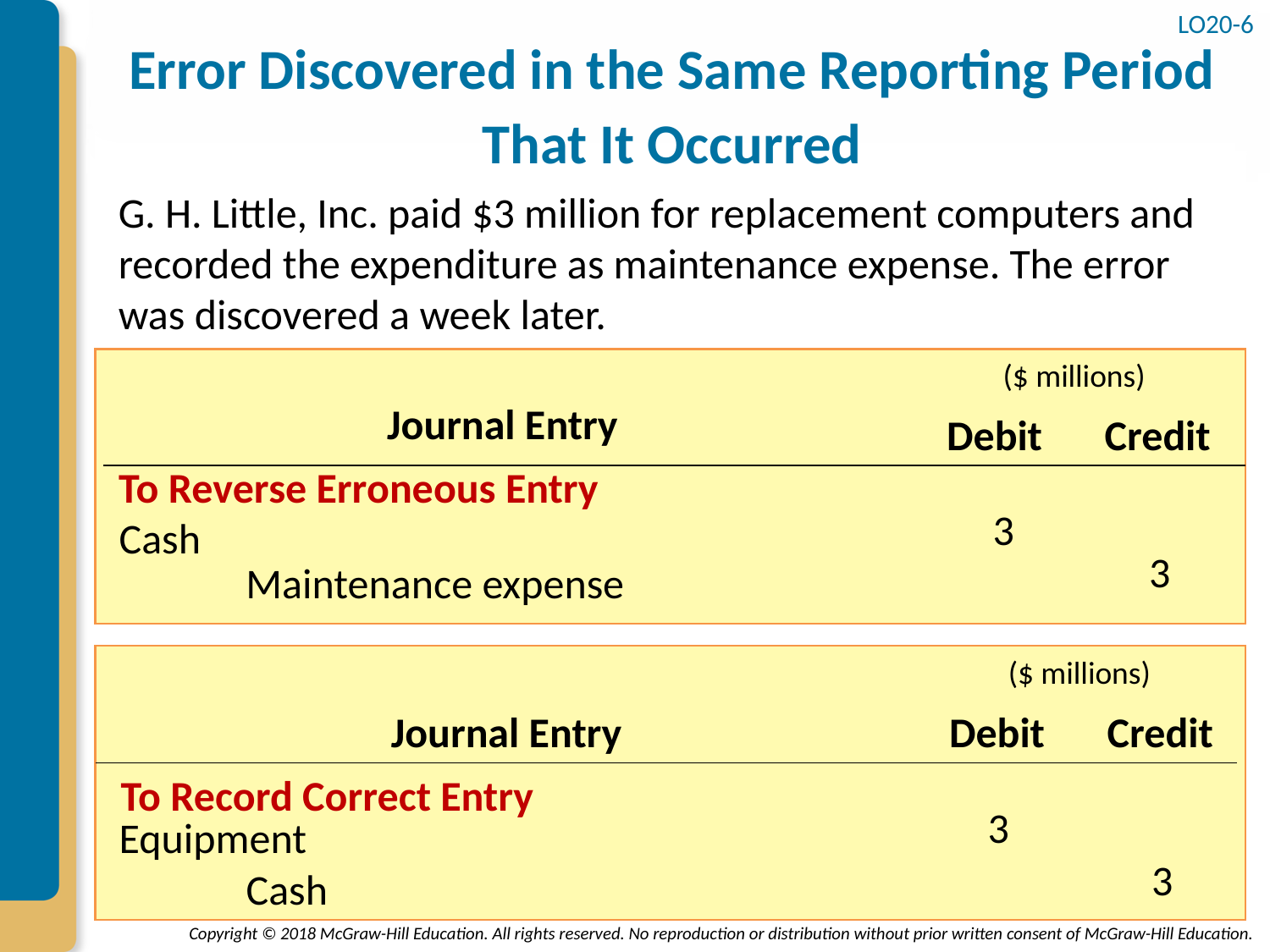

LO20-6
# Error Discovered in the Same Reporting Period That It Occurred
G. H. Little, Inc. paid $3 million for replacement computers and recorded the expenditure as maintenance expense. The error was discovered a week later.

($ millions)
Journal Entry
Debit
Credit
To Reverse Erroneous Entry
3
Cash
3
	Maintenance expense

($ millions)
Journal Entry
Debit
Credit
To Record Correct Entry
3
Equipment
3
	Cash